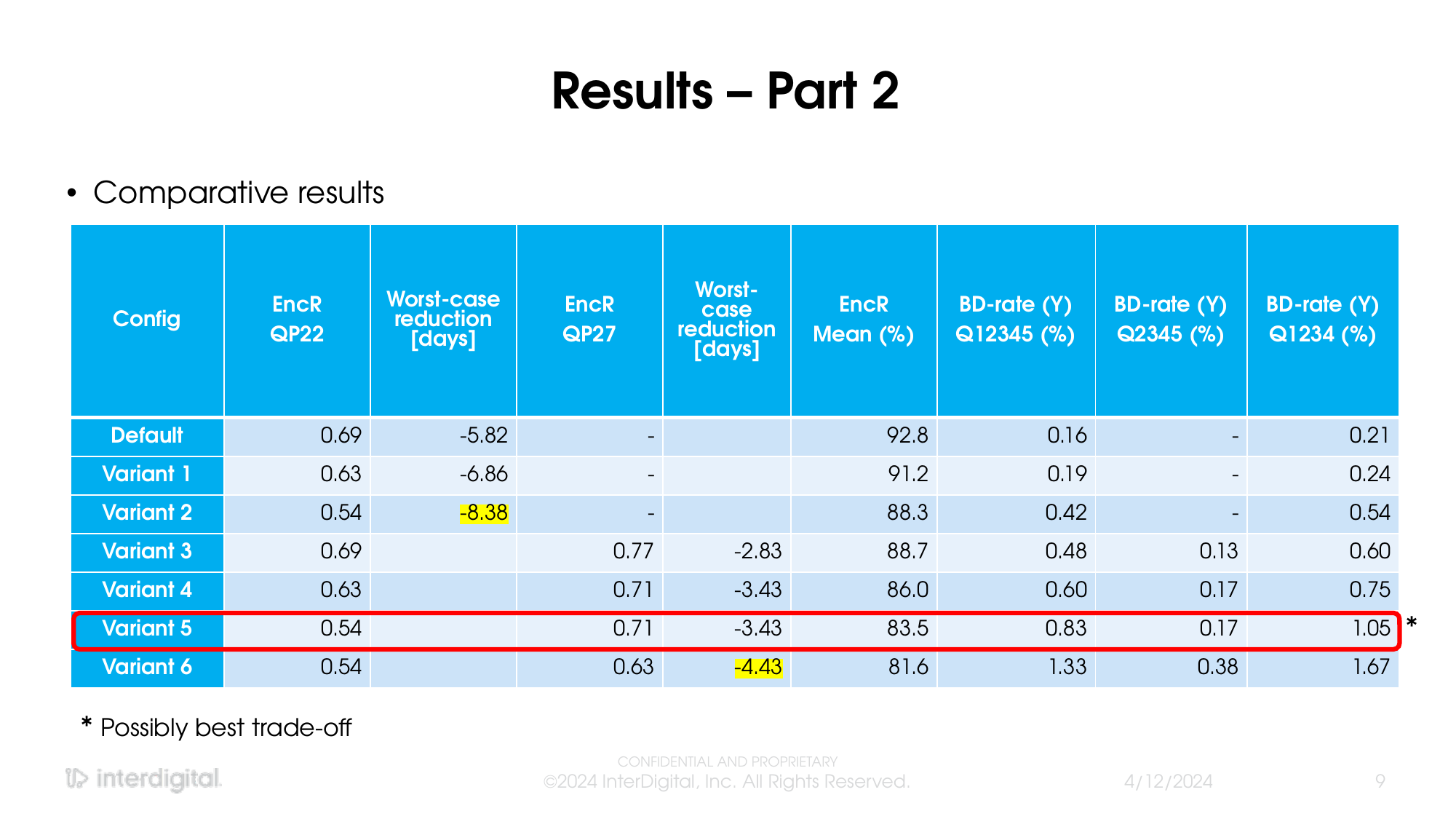

# Results – Part 2
Comparative results
| Config | EncR QP22 | Worst-case reduction [days] | EncR QP27 | Worst-case reduction [days] | EncR Mean (%) | BD-rate (Y) Q12345 (%) | BD-rate (Y) Q2345 (%) | BD-rate (Y) Q1234 (%) |
| --- | --- | --- | --- | --- | --- | --- | --- | --- |
| Default | 0.69 | -5.82 | - |  | 92.8 | 0.16 | - | 0.21 |
| Variant 1 | 0.63 | -6.86 | - |  | 91.2 | 0.19 | - | 0.24 |
| Variant 2 | 0.54 | -8.38 | - |  | 88.3 | 0.42 | - | 0.54 |
| Variant 3 | 0.69 |  | 0.77 | -2.83 | 88.7 | 0.48 | 0.13 | 0.60 |
| Variant 4 | 0.63 |  | 0.71 | -3.43 | 86.0 | 0.60 | 0.17 | 0.75 |
| Variant 5 | 0.54 |  | 0.71 | -3.43 | 83.5 | 0.83 | 0.17 | 1.05 |
| Variant 6 | 0.54 |  | 0.63 | -4.43 | 81.6 | 1.33 | 0.38 | 1.67 |
*

* Possibly best trade-off
CONFIDENTIAL AND PROPRIETARY
©2024 InterDigital, Inc. All Rights Reserved.
4/12/2024
9